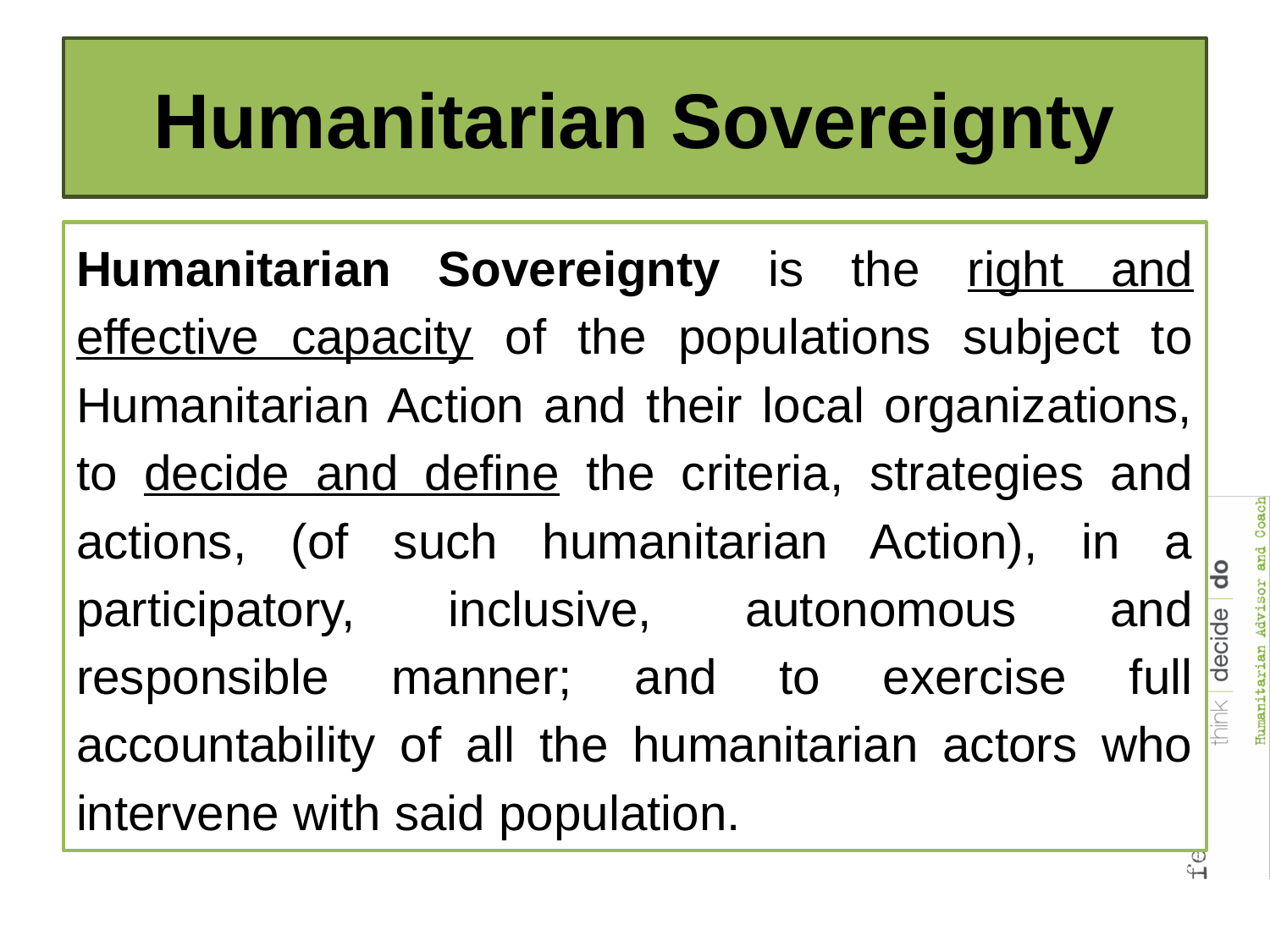

# Humanitarian Sovereignty
Humanitarian Sovereignty is the right and effective capacity of the populations subject to Humanitarian Action and their local organizations, to decide and define the criteria, strategies and actions, (of such humanitarian Action), in a participatory, inclusive, autonomous and responsible manner; and to exercise full accountability of all the humanitarian actors who intervene with said population.